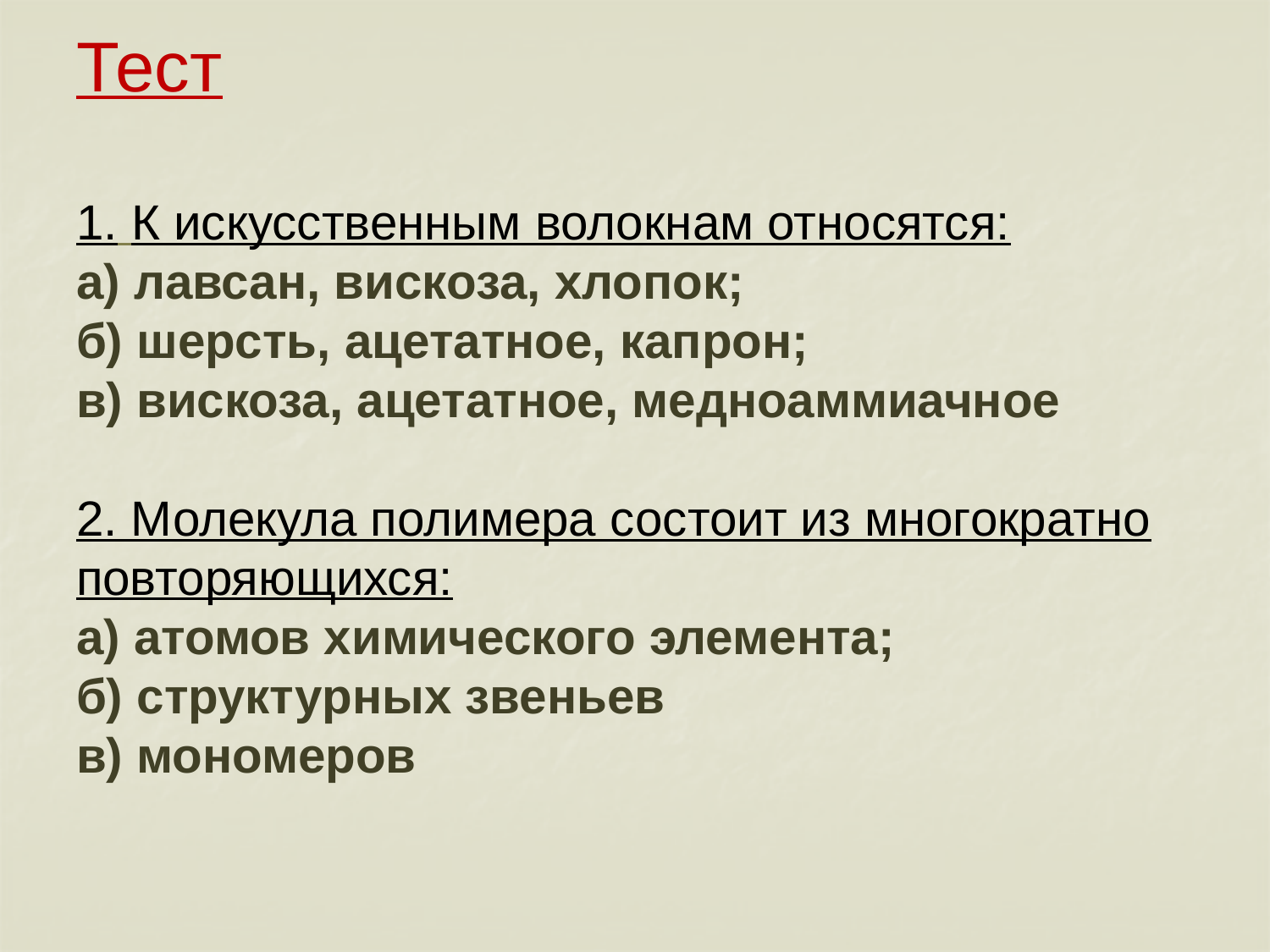

# Тест 1. К искусственным волокнам относятся: а) лавсан, вискоза, хлопок; б) шерсть, ацетатное, капрон; в) вискоза, ацетатное, медноаммиачное 2. Молекула полимера состоит из многократно повторяющихся: а) атомов химического элемента; б) структурных звеньев в) мономеров